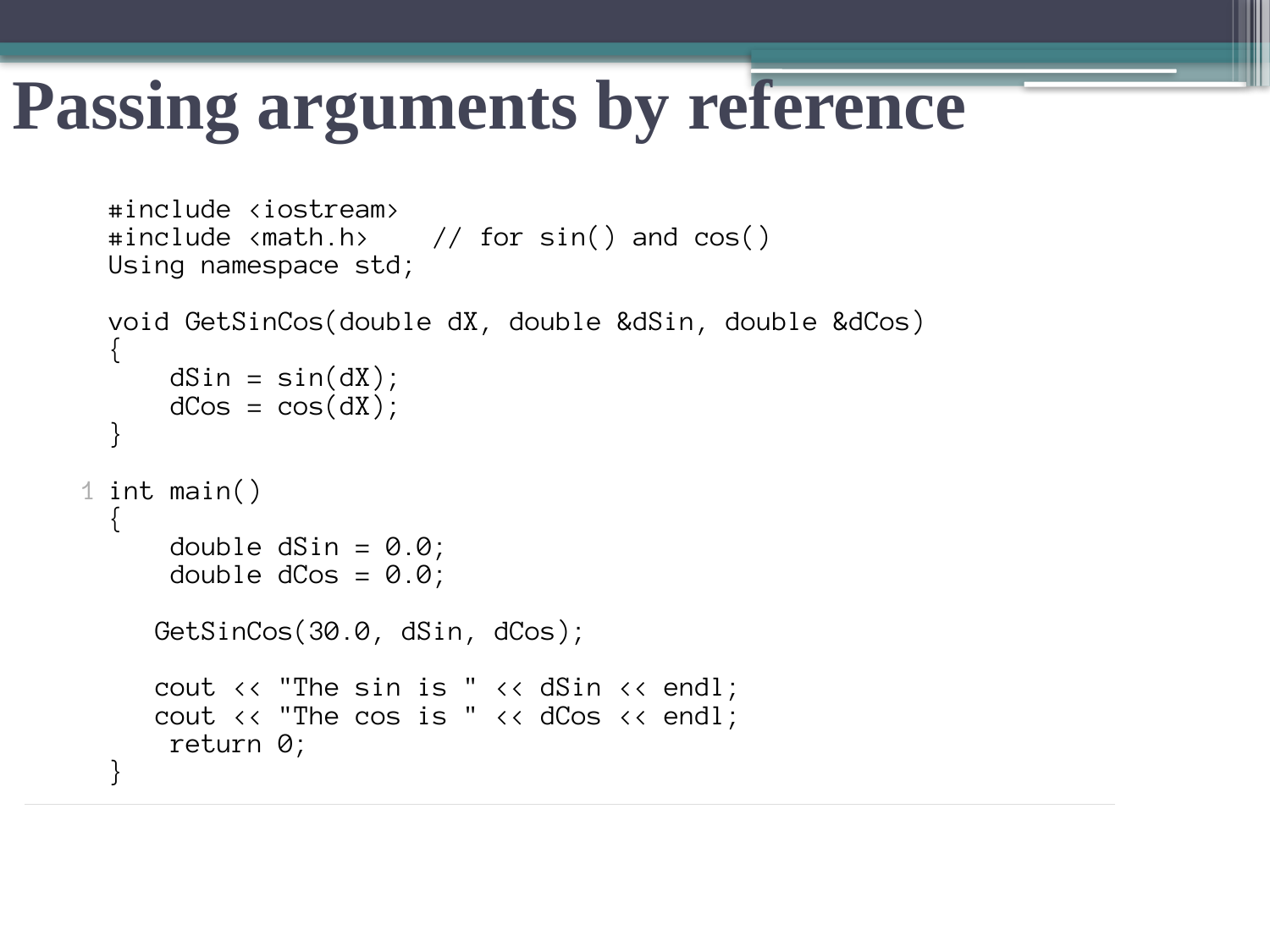

# Passing arguments by reference
| 1 | #include <iostream> #include <math.h>    // for sin() and cos() Using namespace std;   void GetSinCos(double dX, double &dSin, double &dCos) {     dSin = sin(dX);     dCos = cos(dX); }   int main() {     double dSin = 0.0;     double dCos = 0.0;       GetSinCos(30.0, dSin, dCos);      cout << "The sin is " << dSin << endl;    cout << "The cos is " << dCos << endl;     return 0; } |
| --- | --- |